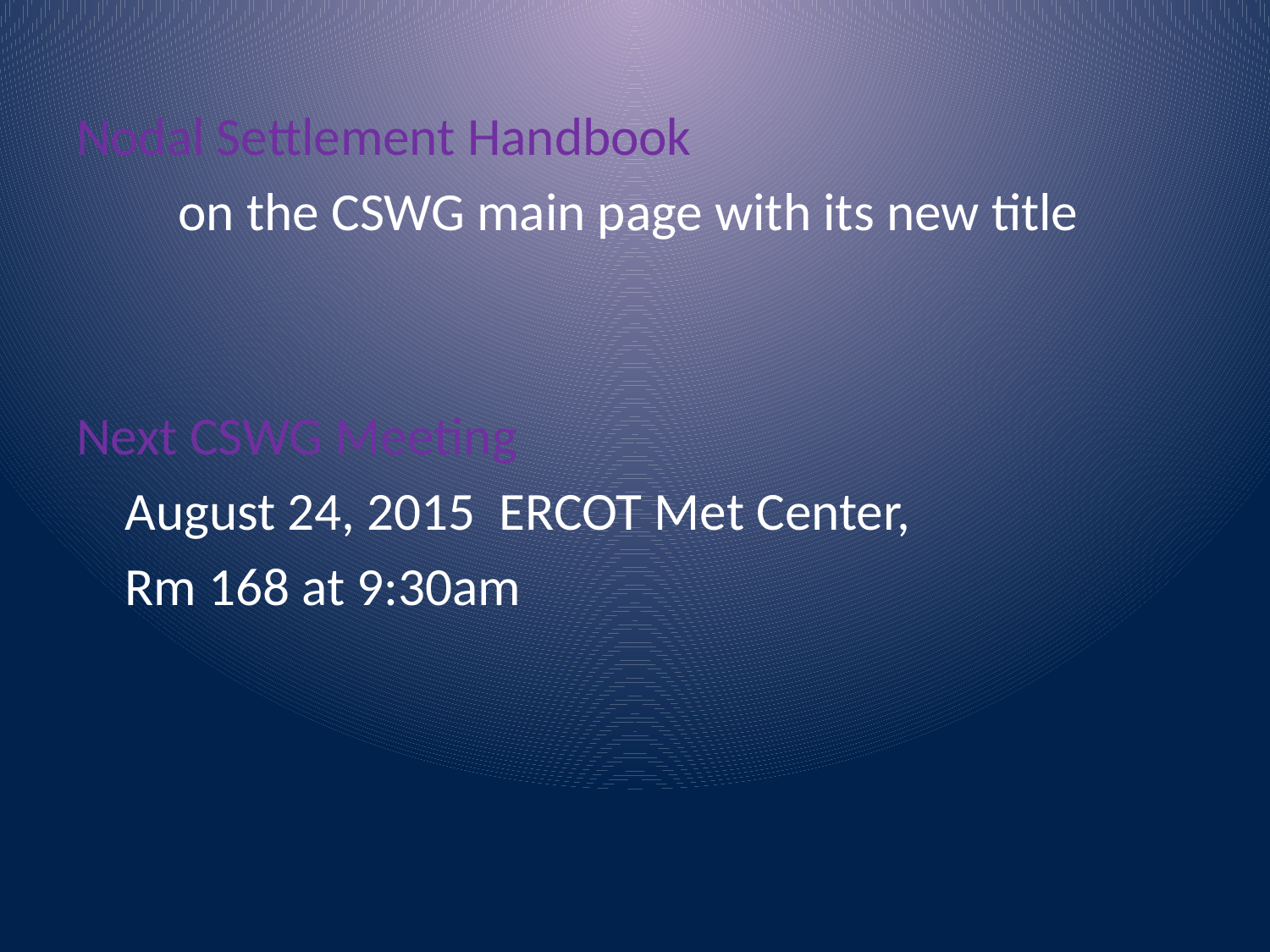

Nodal Settlement Handbook
on the CSWG main page with its new title

Next CSWG Meeting
		August 24, 2015  ERCOT Met Center,
		Rm 168 at 9:30am